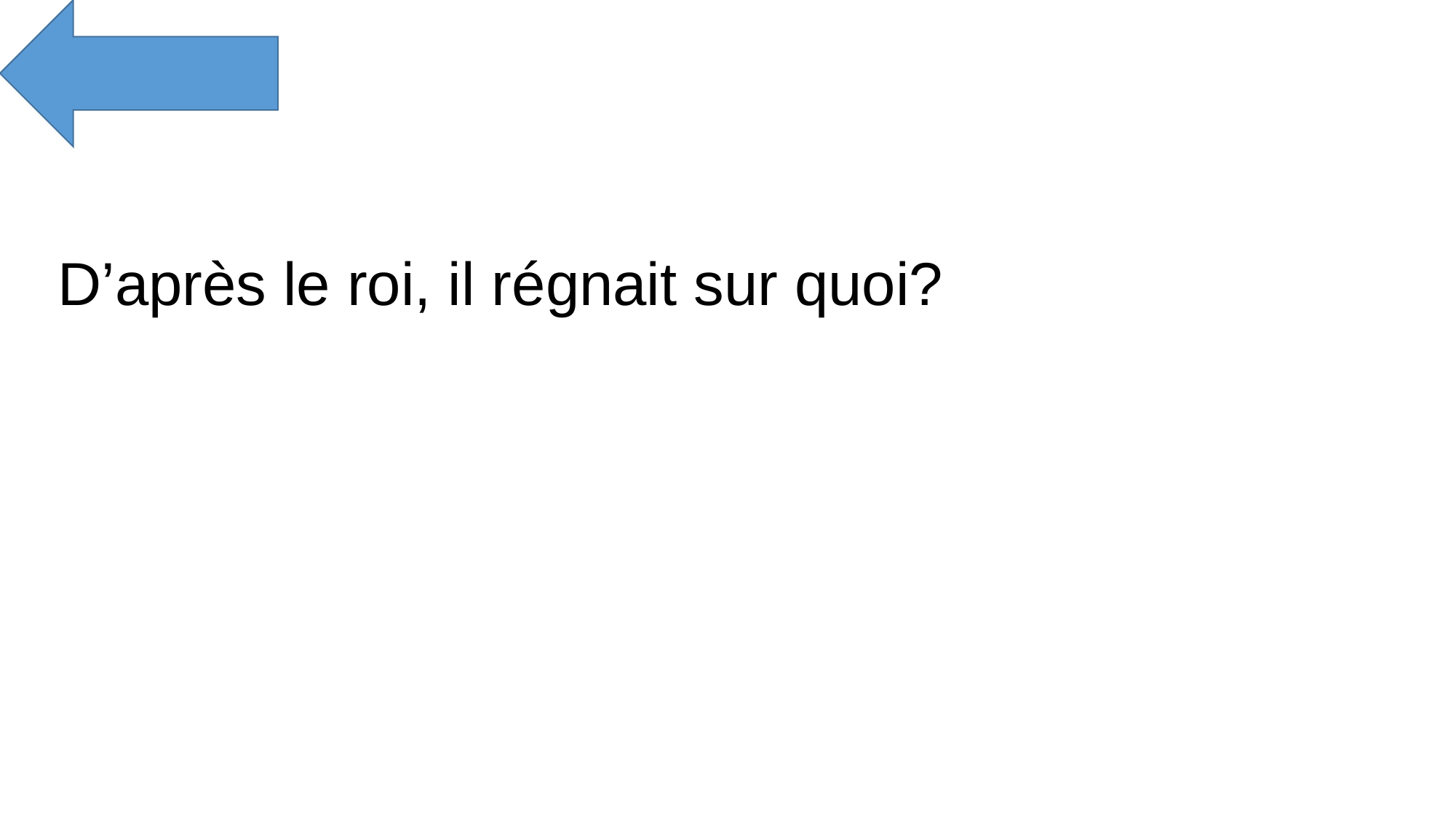

D’après le roi, il régnait sur quoi?